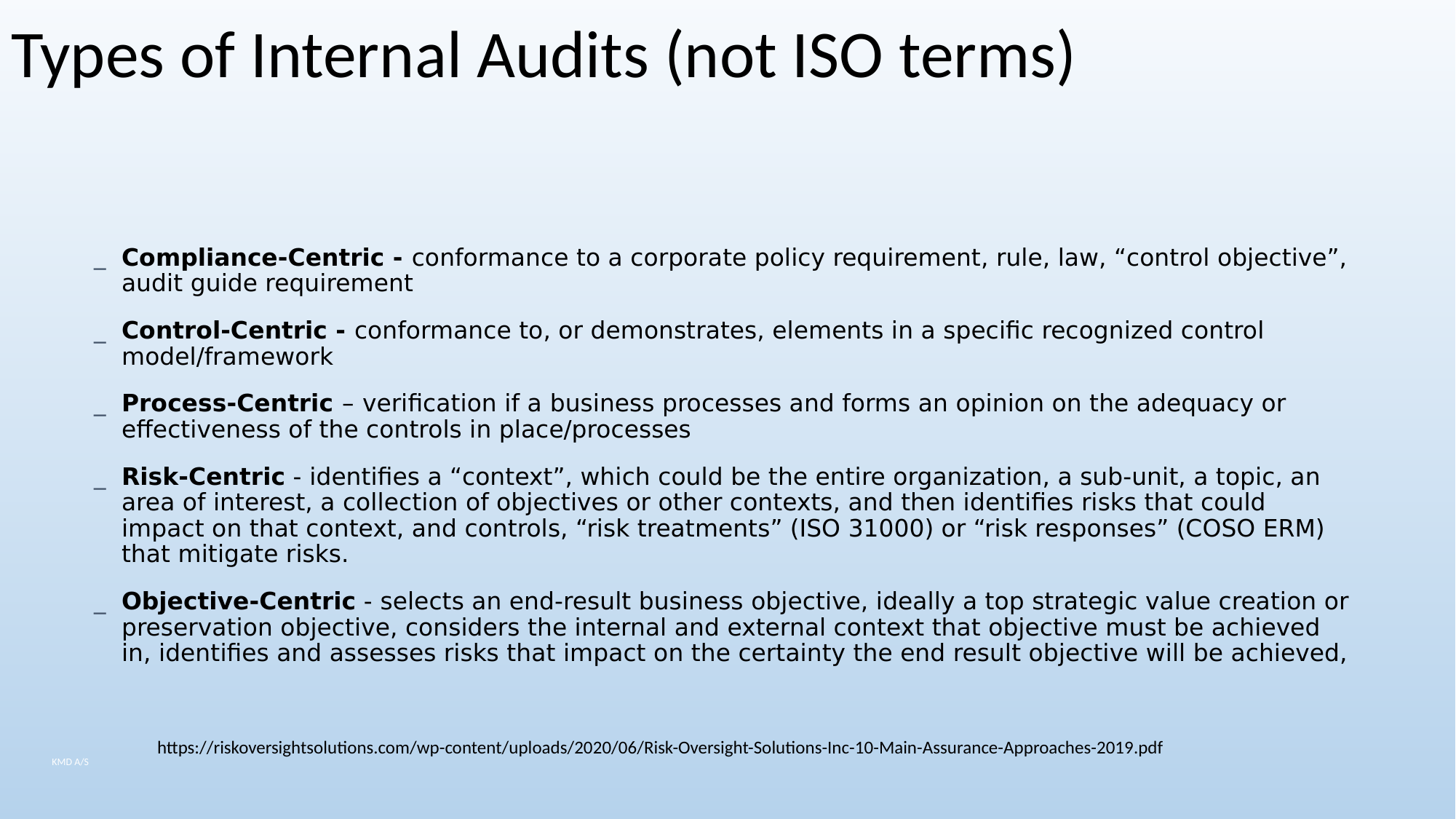

# Types of Internal Audits (not ISO terms)

Compliance-Centric - conformance to a corporate policy requirement, rule, law, “control objective”, audit guide requirement
Control-Centric - conformance to, or demonstrates, elements in a specific recognized control model/framework
Process-Centric – verification if a business processes and forms an opinion on the adequacy or effectiveness of the controls in place/processes
Risk-Centric - identifies a “context”, which could be the entire organization, a sub-unit, a topic, an area of interest, a collection of objectives or other contexts, and then identifies risks that could impact on that context, and controls, “risk treatments” (ISO 31000) or “risk responses” (COSO ERM) that mitigate risks.
Objective-Centric - selects an end-result business objective, ideally a top strategic value creation or preservation objective, considers the internal and external context that objective must be achieved in, identifies and assesses risks that impact on the certainty the end result objective will be achieved,
https://riskoversightsolutions.com/wp-content/uploads/2020/06/Risk-Oversight-Solutions-Inc-10-Main-Assurance-Approaches-2019.pdf